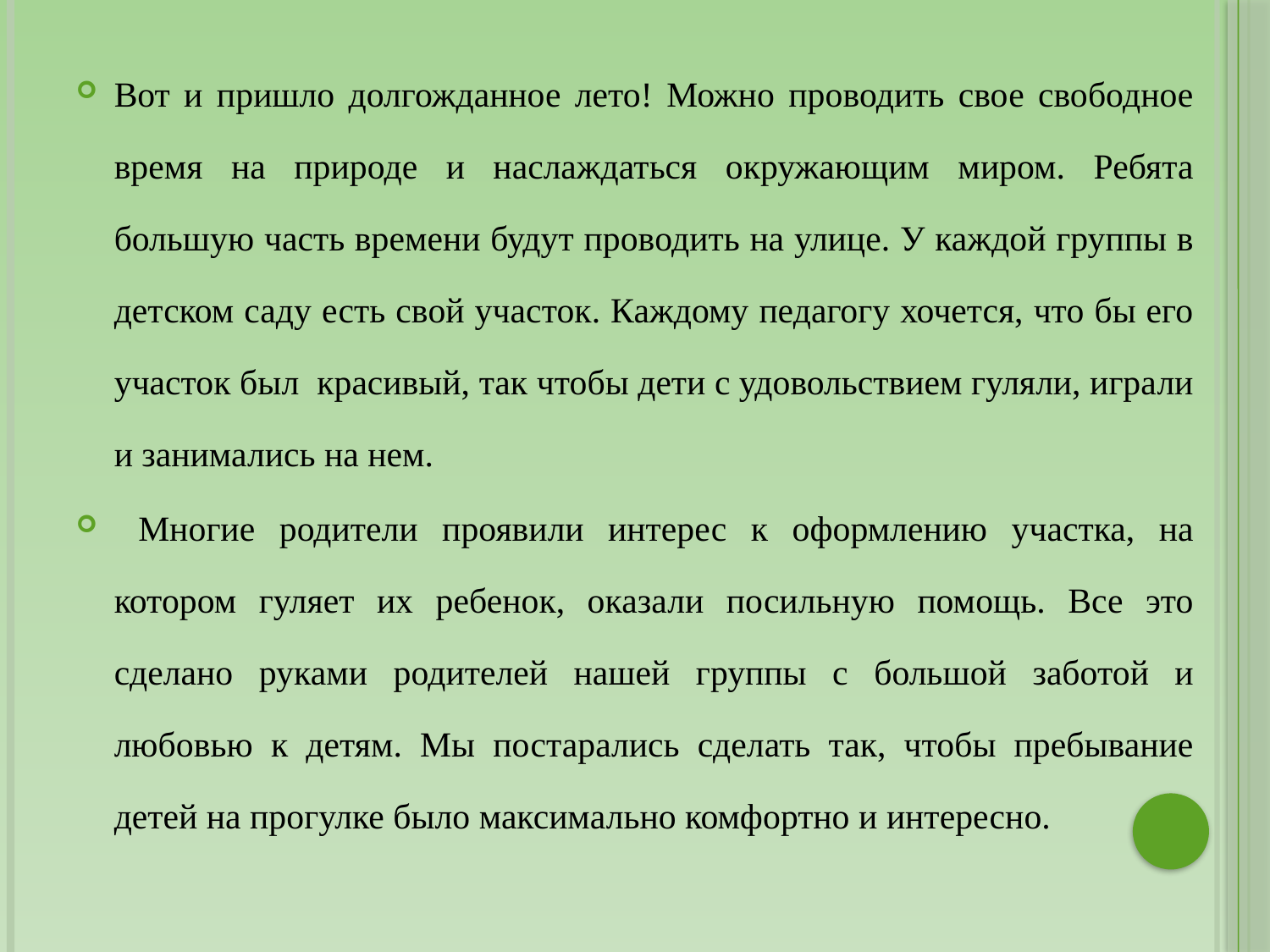

Вот и пришло долгожданное лето! Можно проводить свое свободное время на природе и наслаждаться окружающим миром. Ребята большую часть времени будут проводить на улице. У каждой группы в детском саду есть свой участок. Каждому педагогу хочется, что бы его участок был  красивый, так чтобы дети с удовольствием гуляли, играли и занимались на нем.
 Многие родители проявили интерес к оформлению участка, на котором гуляет их ребенок, оказали посильную помощь. Все это сделано руками родителей нашей группы с большой заботой и любовью к детям. Мы постарались сделать так, чтобы пребывание детей на прогулке было максимально комфортно и интересно.